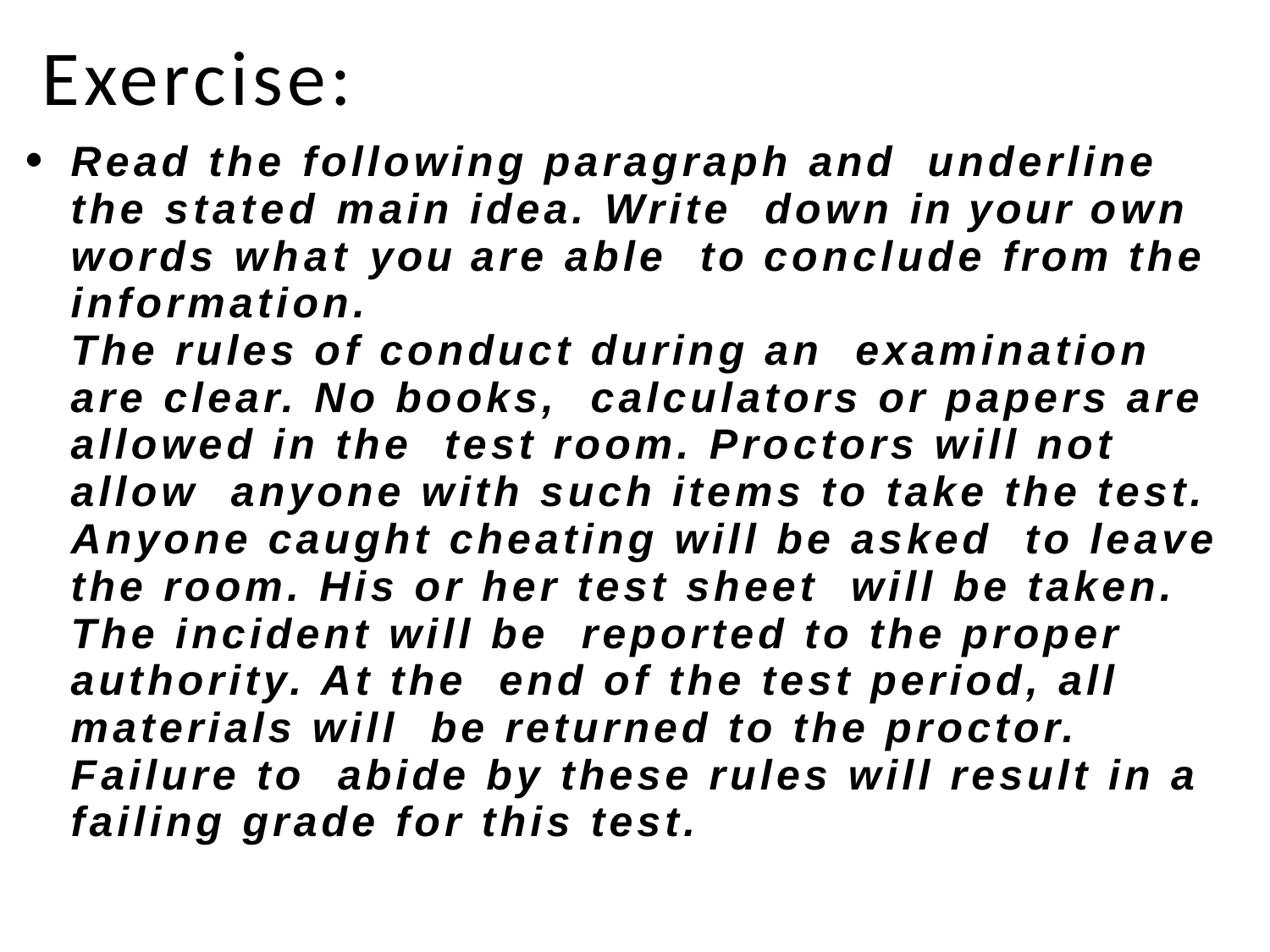

# Exercise:
Read the following paragraph and  underline the stated main idea. Write  down in your own words what you are able  to conclude from the information.
The rules of conduct during an  examination are clear. No books,  calculators or papers are allowed in the  test room. Proctors will not allow  anyone with such items to take the test.  Anyone caught cheating will be asked  to leave the room. His or her test sheet  will be taken. The incident will be  reported to the proper authority. At the  end of the test period, all materials will  be returned to the proctor. Failure to  abide by these rules will result in a  failing grade for this test.